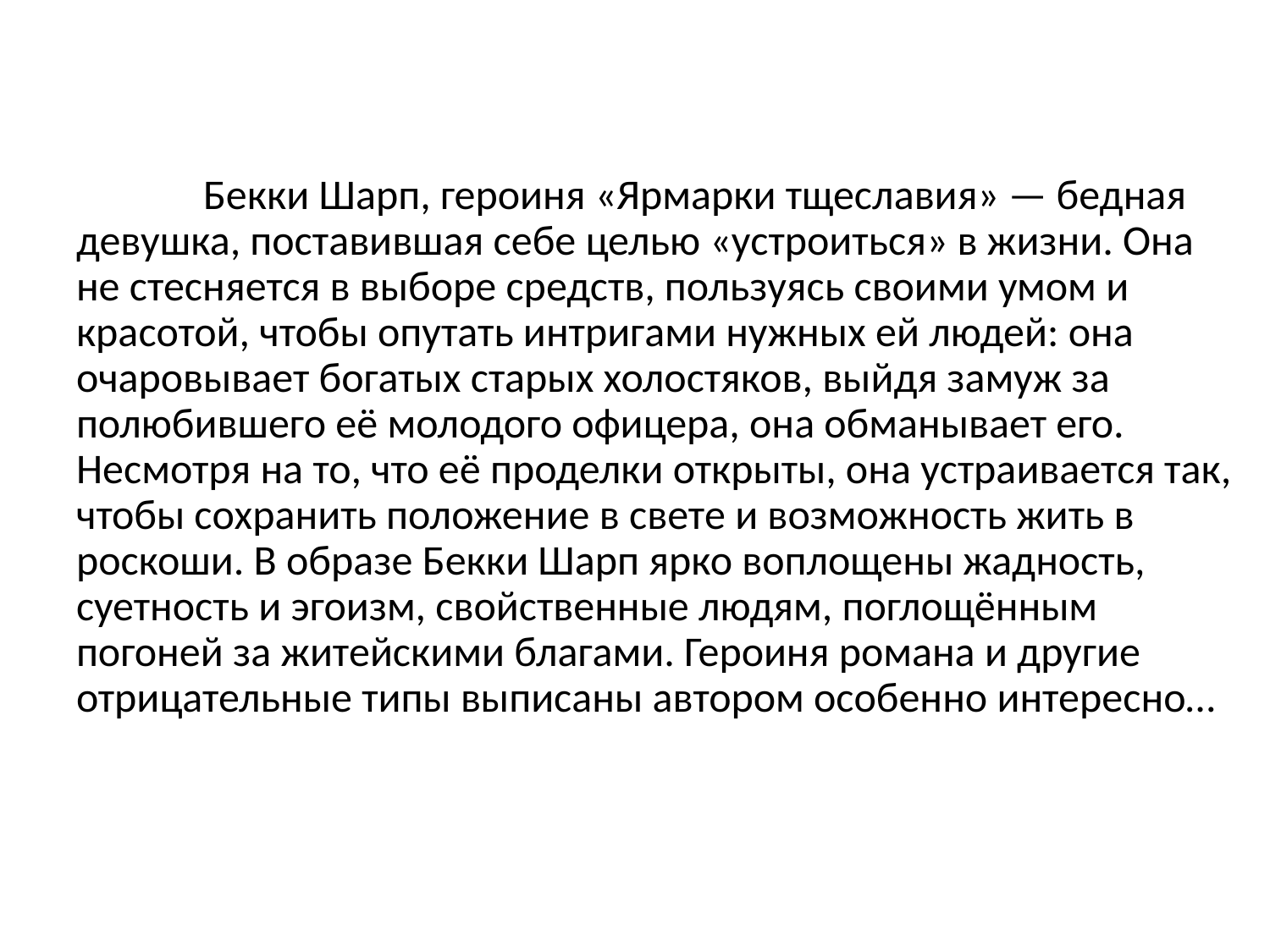

# Бекки Шарп, героиня «Ярмарки тщеславия» — бедная девушка, поставившая себе целью «устроиться» в жизни. Она не стесняется в выборе средств, пользуясь своими умом и красотой, чтобы опутать интригами нужных ей людей: она очаровывает богатых старых холостяков, выйдя замуж за полюбившего её молодого офицера, она обманывает его. Несмотря на то, что её проделки открыты, она устраивается так, чтобы сохранить положение в свете и возможность жить в роскоши. В образе Бекки Шарп ярко воплощены жадность, суетность и эгоизм, свойственные людям, поглощённым погоней за житейскими благами. Героиня романа и другие отрицательные типы выписаны автором особенно интересно…